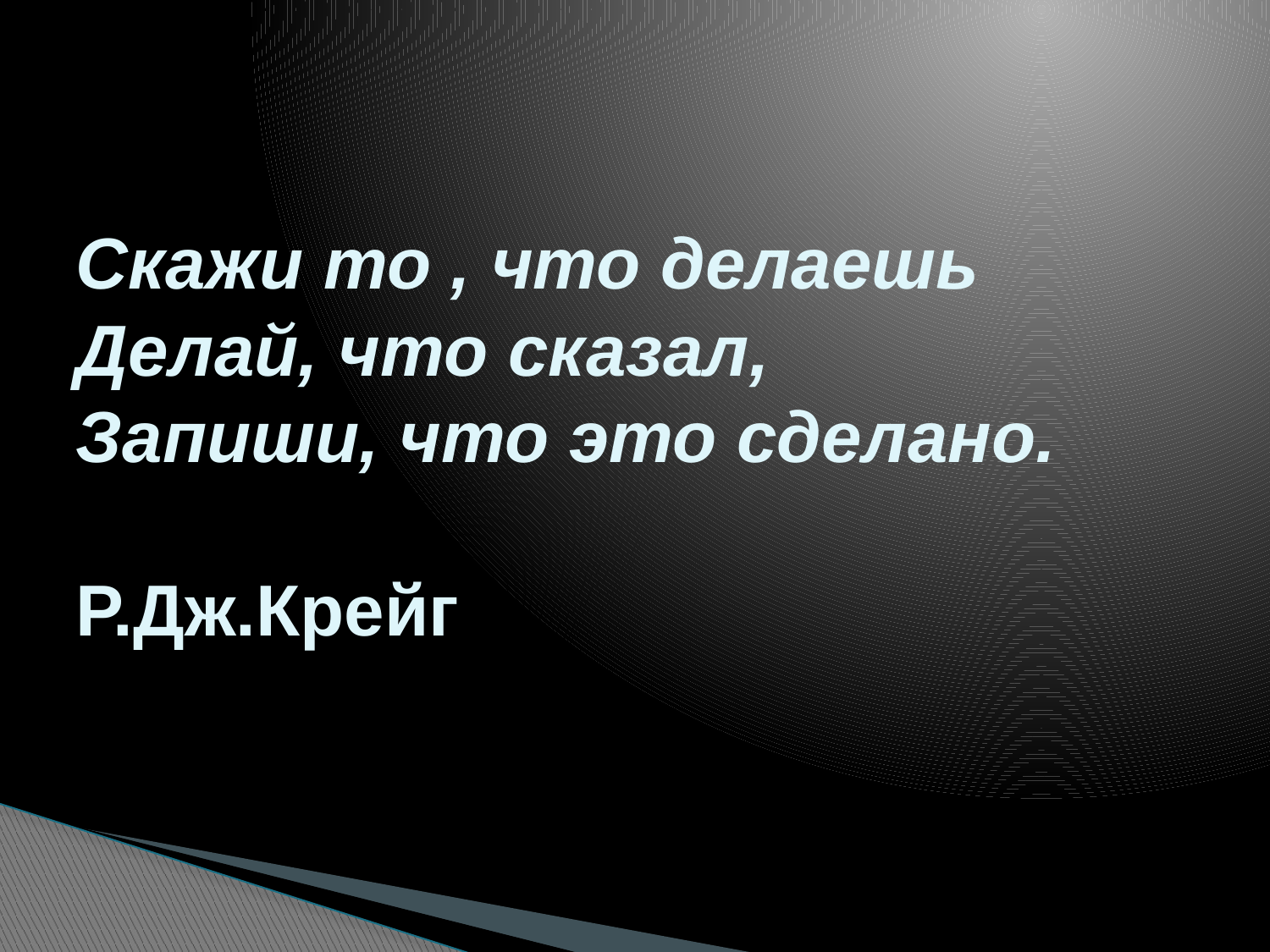

# Скажи то , что делаешь Делай, что сказал, Запиши, что это сделано. Р.Дж.Крейг